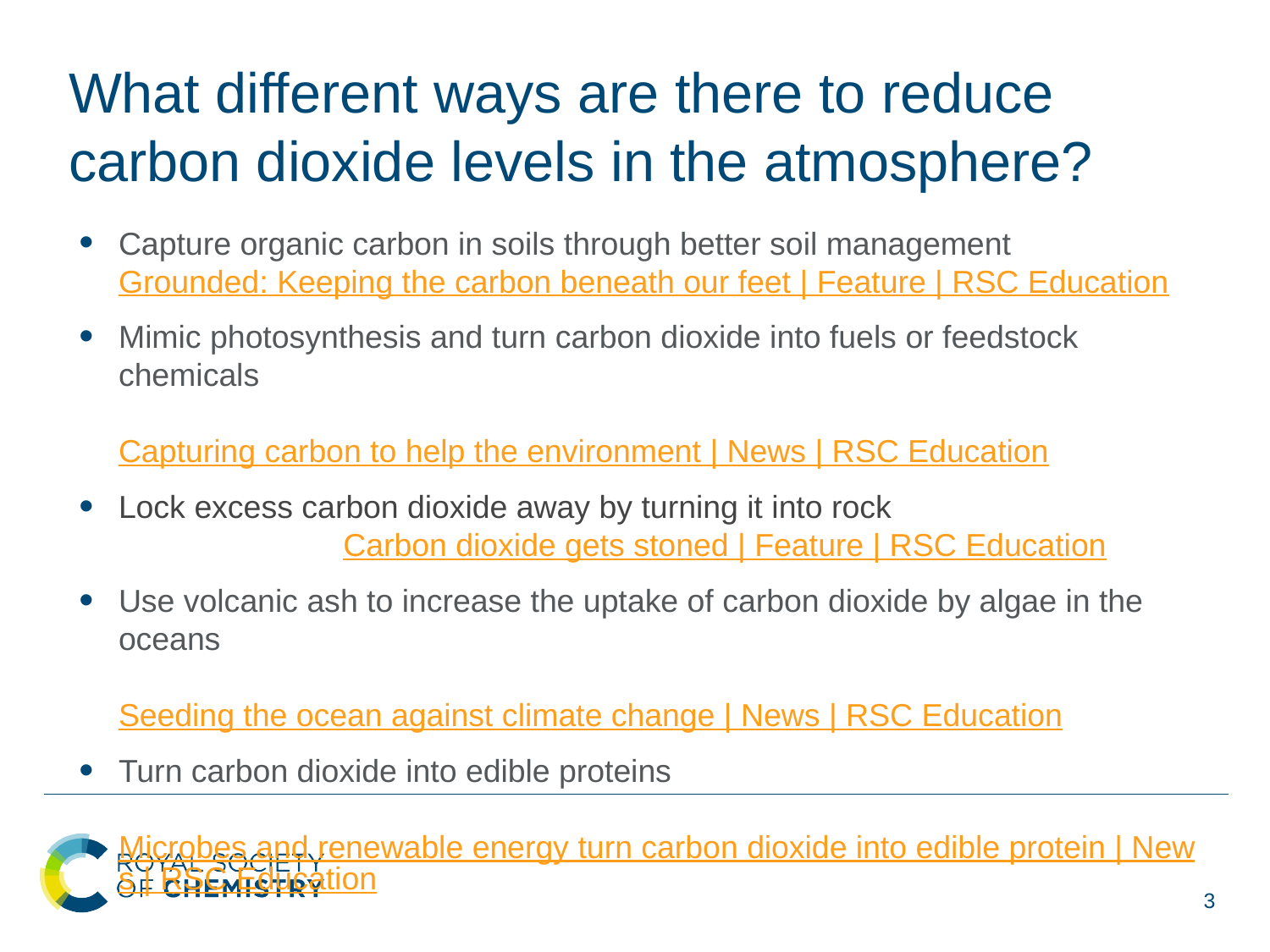

What different ways are there to reduce carbon dioxide levels in the atmosphere?
Capture organic carbon in soils through better soil management 	       Grounded: Keeping the carbon beneath our feet | Feature | RSC Education
Mimic photosynthesis and turn carbon dioxide into fuels or feedstock chemicals 													       Capturing carbon to help the environment | News | RSC Education
Lock excess carbon dioxide away by turning it into rock 			           Carbon dioxide gets stoned | Feature | RSC Education
Use volcanic ash to increase the uptake of carbon dioxide by algae in the oceans 													          Seeding the ocean against climate change | News | RSC Education
Turn carbon dioxide into edible proteins 							  Microbes and renewable energy turn carbon dioxide into edible protein | News | RSC Education

3